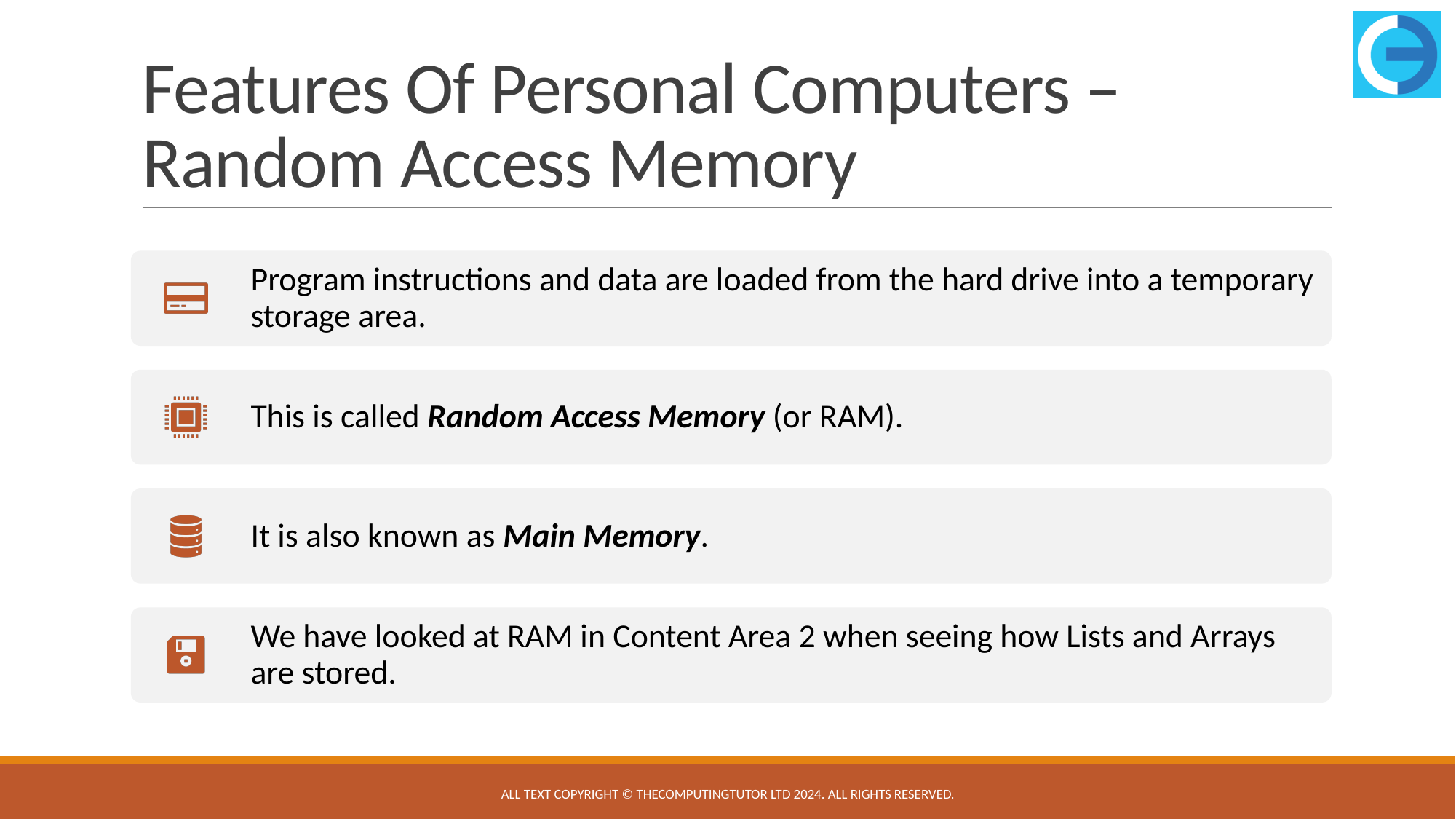

# Features Of Personal Computers – Random Access Memory
Program instructions and data are loaded from the hard drive into a temporary storage area.
This is called Random Access Memory (or RAM).
It is also known as Main Memory.
We have looked at RAM in Content Area 2 when seeing how Lists and Arrays are stored.
All text copyright © TheComputingTutor Ltd 2024. All rights Reserved.